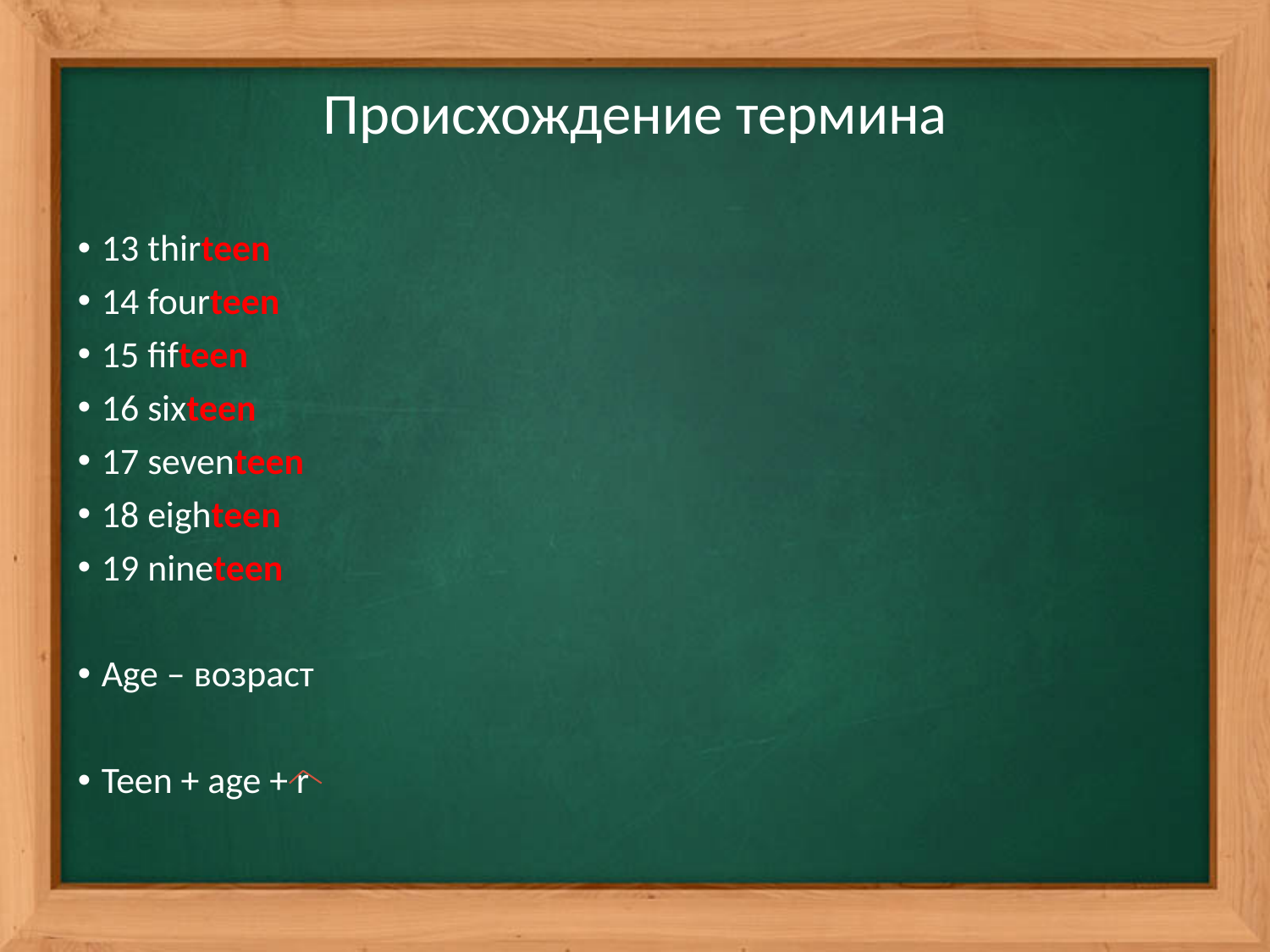

# Происхождение термина
13 thirteen
14 fourteen
15 fifteen
16 sixteen
17 seventeen
18 eighteen
19 nineteen

Age – возраст

Teen + age + r